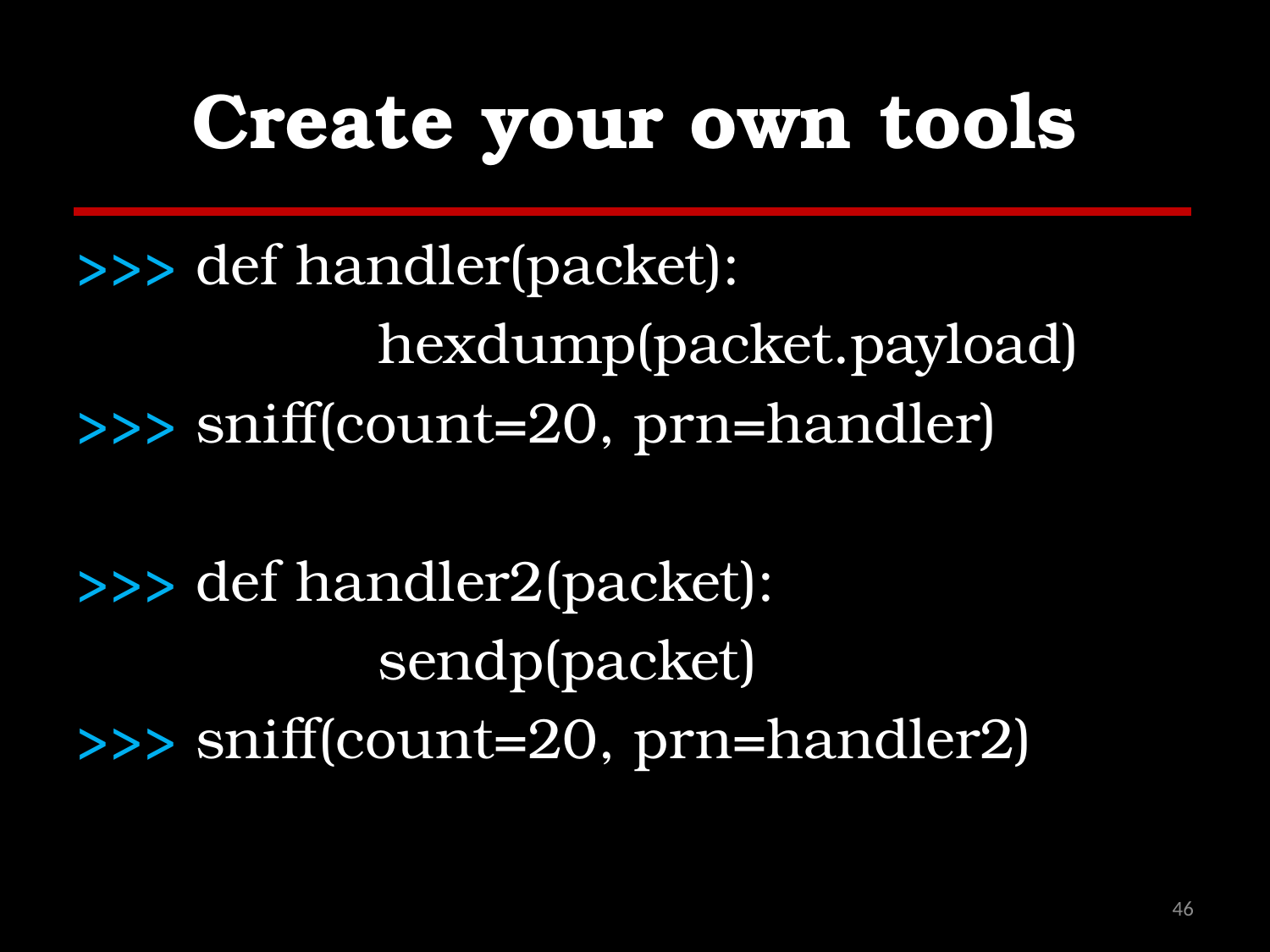

# Create your own tools
>>> def handler(packet):
			hexdump(packet.payload)
>>> sniff(count=20, prn=handler)

>>> def handler2(packet):
			sendp(packet)
>>> sniff(count=20, prn=handler2)
46